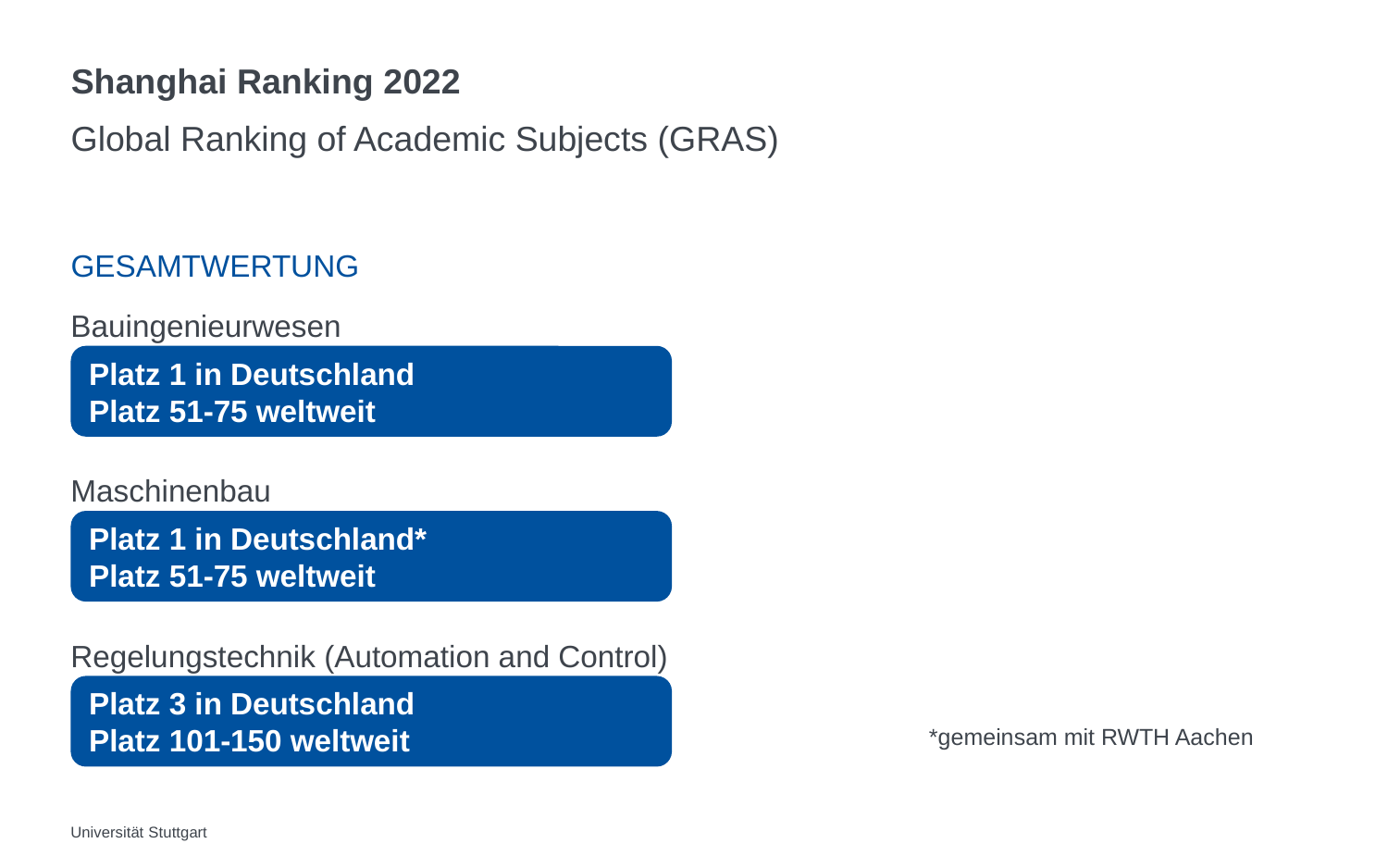

# Shanghai Ranking 2022
Global Ranking of Academic Subjects (GRAS)
Gesamtwertung
Bauingenieurwesen
Platz 1 in Deutschland
Platz 51-75 weltweit
Maschinenbau
Platz 1 in Deutschland*
Platz 51-75 weltweit
Regelungstechnik (Automation and Control)
Platz 3 in Deutschland
Platz 101-150 weltweit
*gemeinsam mit RWTH Aachen
Universität Stuttgart